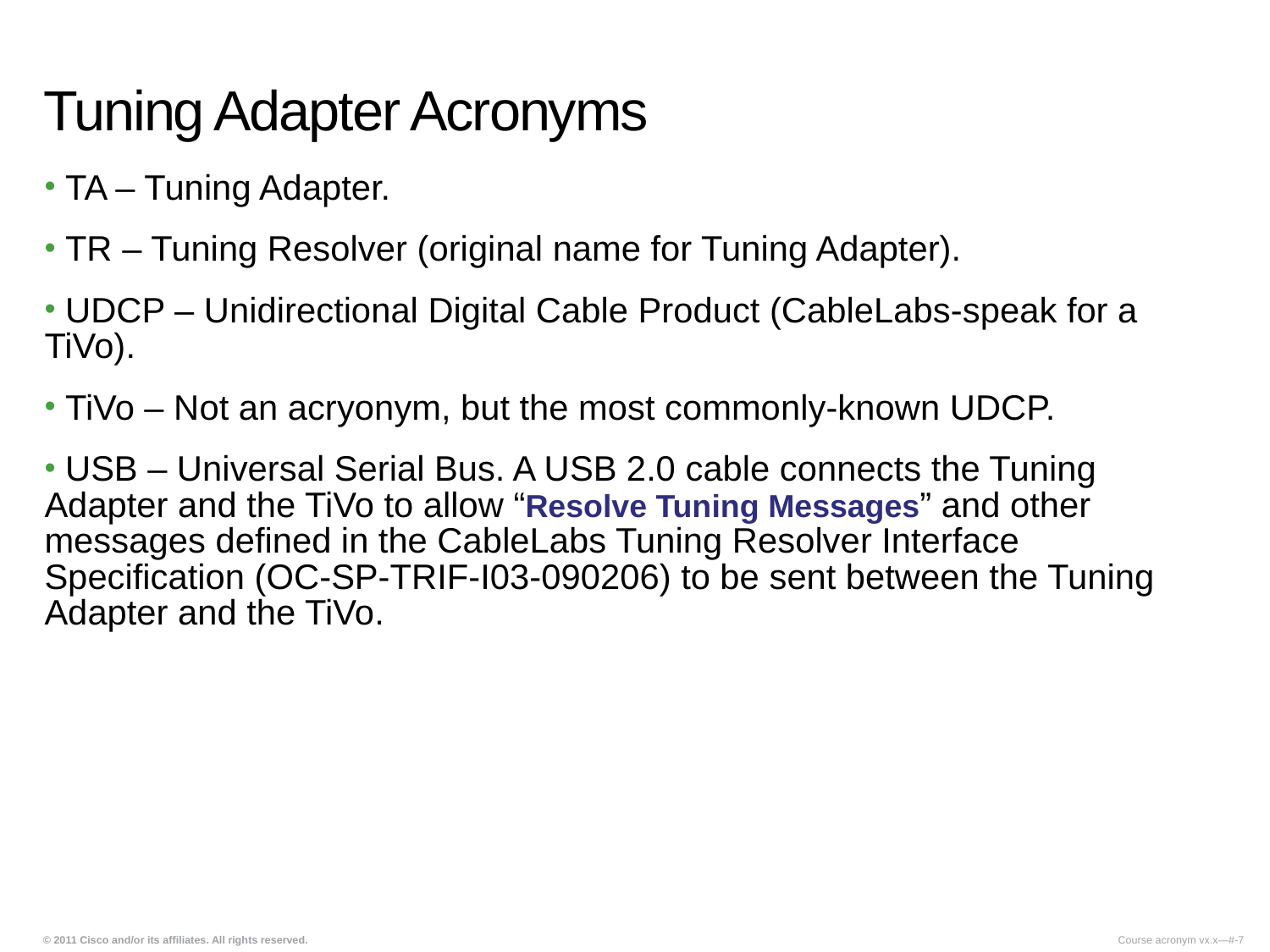

# Tuning Adapter Acronyms
 TA – Tuning Adapter.
 TR – Tuning Resolver (original name for Tuning Adapter).
 UDCP – Unidirectional Digital Cable Product (CableLabs-speak for a TiVo).
 TiVo – Not an acryonym, but the most commonly-known UDCP.
 USB – Universal Serial Bus. A USB 2.0 cable connects the Tuning Adapter and the TiVo to allow “Resolve Tuning Messages” and other messages defined in the CableLabs Tuning Resolver Interface Specification (OC-SP-TRIF-I03-090206) to be sent between the Tuning Adapter and the TiVo.